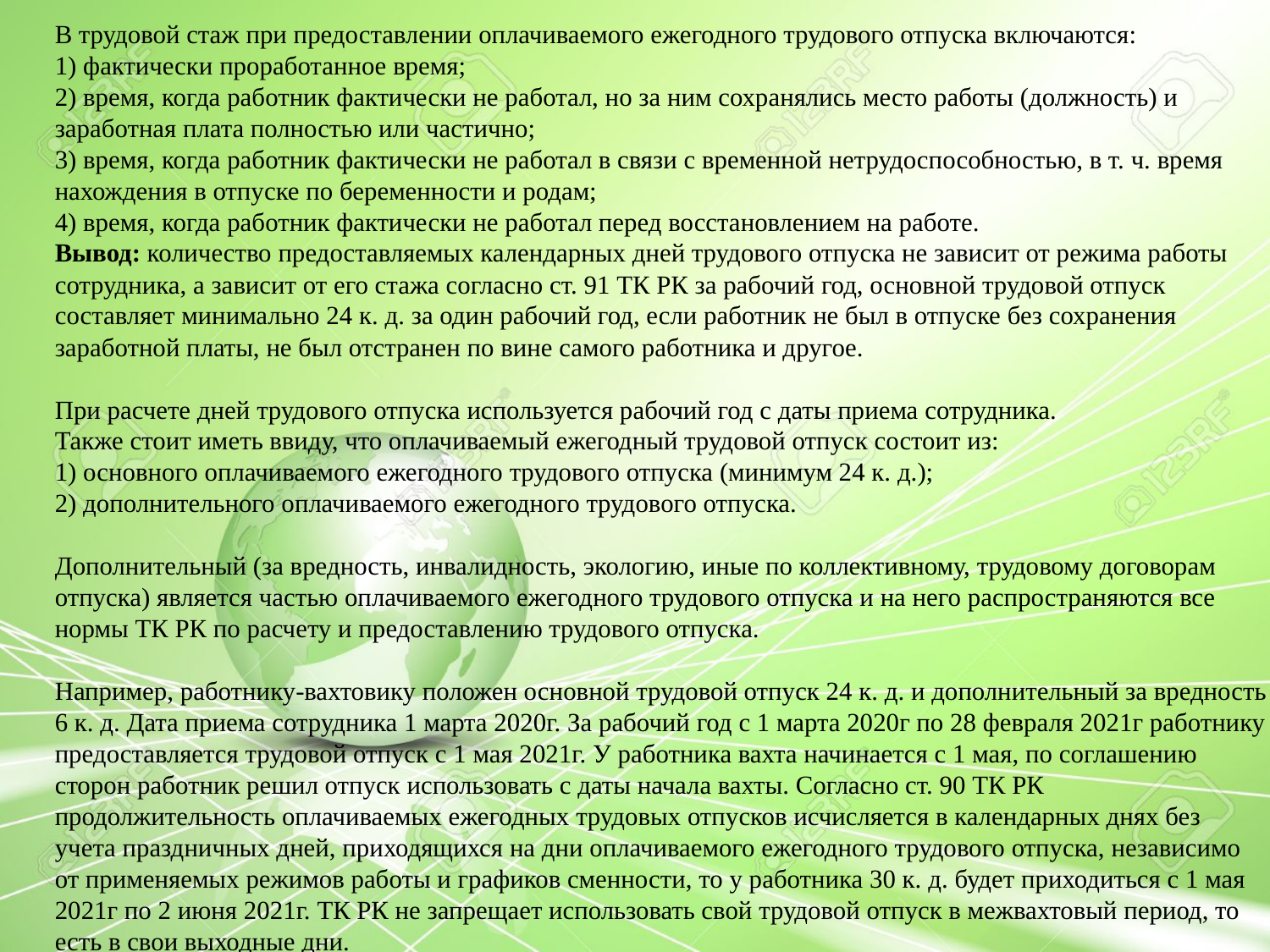

В трудовой стаж при предоставлении оплачиваемого ежегодного трудового отпуска включаются:
1) фактически проработанное время;
2) время, когда работник фактически не работал, но за ним сохранялись место работы (должность) и заработная плата полностью или частично;
3) время, когда работник фактически не работал в связи с временной нетрудоспособностью, в т. ч. время нахождения в отпуске по беременности и родам;
4) время, когда работник фактически не работал перед восстановлением на работе.
Вывод: количество предоставляемых календарных дней трудового отпуска не зависит от режима работы сотрудника, а зависит от его стажа согласно ст. 91 ТК РК за рабочий год, основной трудовой отпуск составляет минимально 24 к. д. за один рабочий год, если работник не был в отпуске без сохранения заработной платы, не был отстранен по вине самого работника и другое.

При расчете дней трудового отпуска используется рабочий год с даты приема сотрудника.
Также стоит иметь ввиду, что оплачиваемый ежегодный трудовой отпуск состоит из:
1) основного оплачиваемого ежегодного трудового отпуска (минимум 24 к. д.);
2) дополнительного оплачиваемого ежегодного трудового отпуска.

Дополнительный (за вредность, инвалидность, экологию, иные по коллективному, трудовому договорам отпуска) является частью оплачиваемого ежегодного трудового отпуска и на него распространяются все нормы ТК РК по расчету и предоставлению трудового отпуска.

Например, работнику-вахтовику положен основной трудовой отпуск 24 к. д. и дополнительный за вредность 6 к. д. Дата приема сотрудника 1 марта 2020г. За рабочий год с 1 марта 2020г по 28 февраля 2021г работнику предоставляется трудовой отпуск с 1 мая 2021г. У работника вахта начинается с 1 мая, по соглашению сторон работник решил отпуск использовать с даты начала вахты. Согласно ст. 90 ТК РК продолжительность оплачиваемых ежегодных трудовых отпусков исчисляется в календарных днях без учета праздничных дней, приходящихся на дни оплачиваемого ежегодного трудового отпуска, независимо от применяемых режимов работы и графиков сменности, то у работника 30 к. д. будет приходиться с 1 мая 2021г по 2 июня 2021г. ТК РК не запрещает использовать свой трудовой отпуск в межвахтовый период, то есть в свои выходные дни.